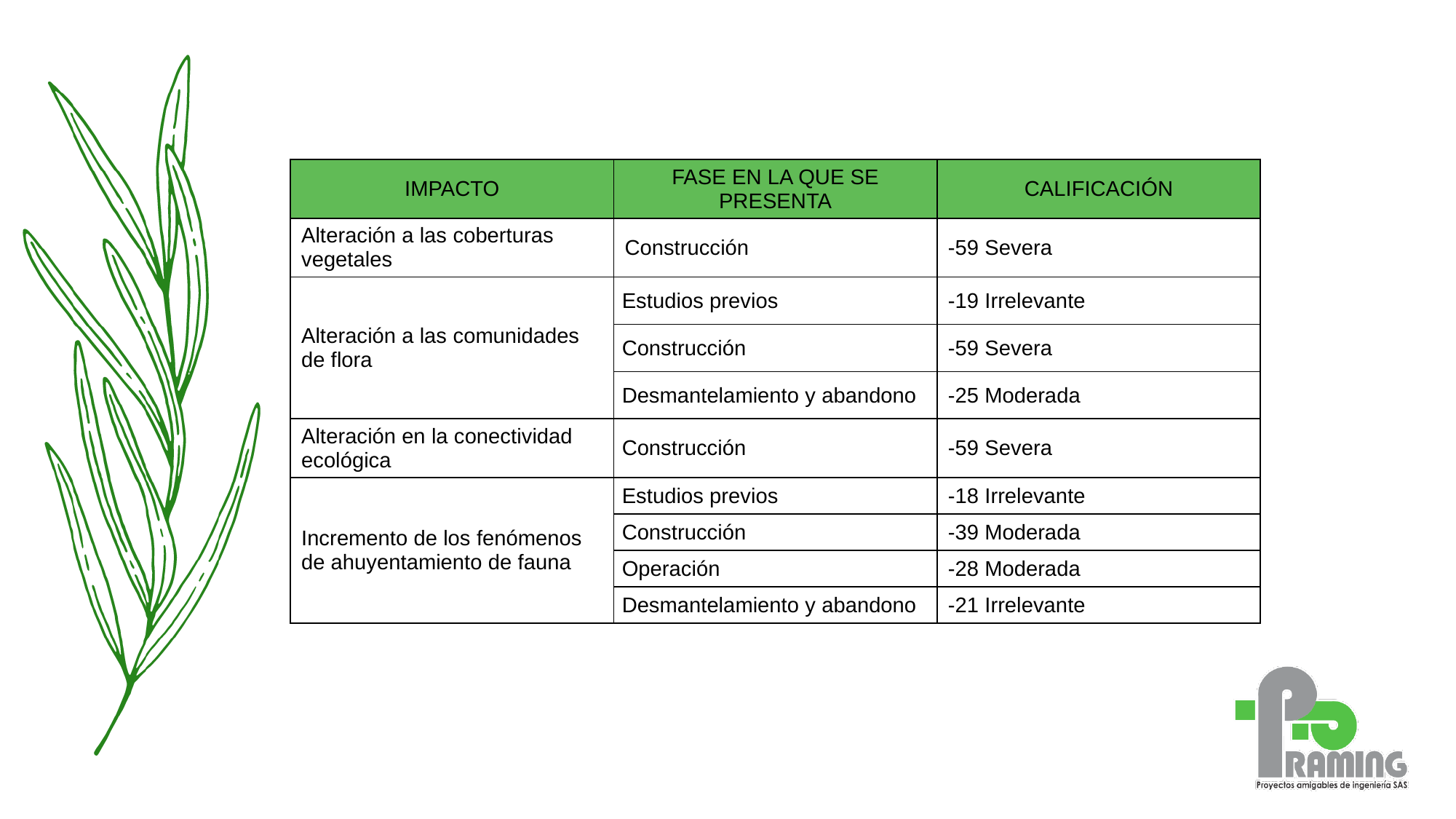

| IMPACTO | FASE EN LA QUE SE PRESENTA | CALIFICACIÓN |
| --- | --- | --- |
| Alteración a las coberturas vegetales | Construcción | -59 Severa |
| Alteración a las comunidades de flora | Estudios previos | -19 Irrelevante |
|  | Construcción | -59 Severa |
|  | Desmantelamiento y abandono | -25 Moderada |
| Alteración en la conectividad ecológica | Construcción | -59 Severa |
| Incremento de los fenómenos de ahuyentamiento de fauna | Estudios previos | -18 Irrelevante |
|  | Construcción | -39 Moderada |
|  | Operación | -28 Moderada |
|  | Desmantelamiento y abandono | -21 Irrelevante |